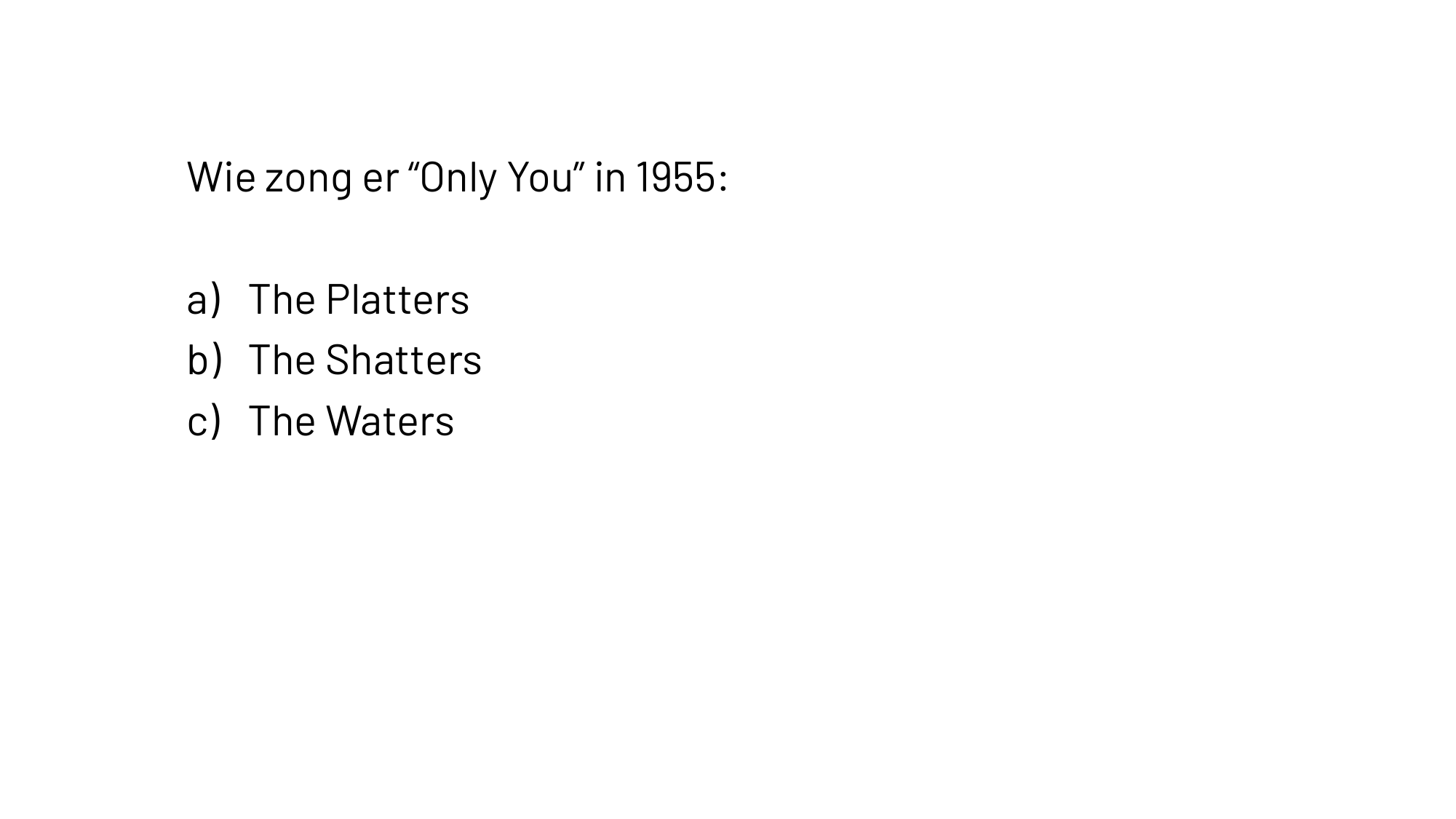

Wie zong er “Only You” in 1955:

The Platters
The Shatters
The Waters